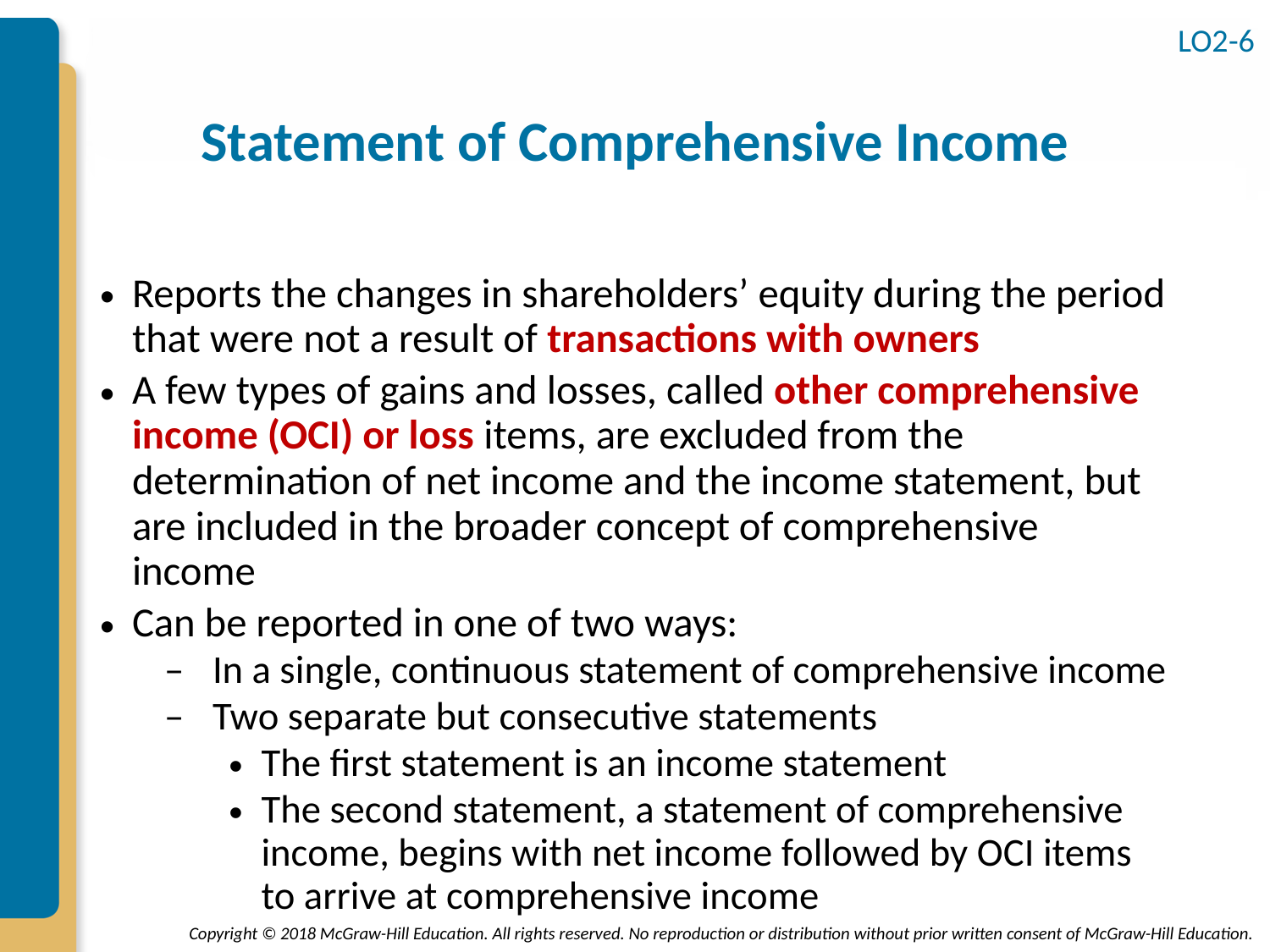

LO2-6
# Statement of Comprehensive Income
Reports the changes in shareholders’ equity during the period that were not a result of transactions with owners
A few types of gains and losses, called other comprehensive income (OCI) or loss items, are excluded from the determination of net income and the income statement, but are included in the broader concept of comprehensive income
Can be reported in one of two ways:
In a single, continuous statement of comprehensive income
Two separate but consecutive statements
The first statement is an income statement
The second statement, a statement of comprehensive income, begins with net income followed by OCI items to arrive at comprehensive income